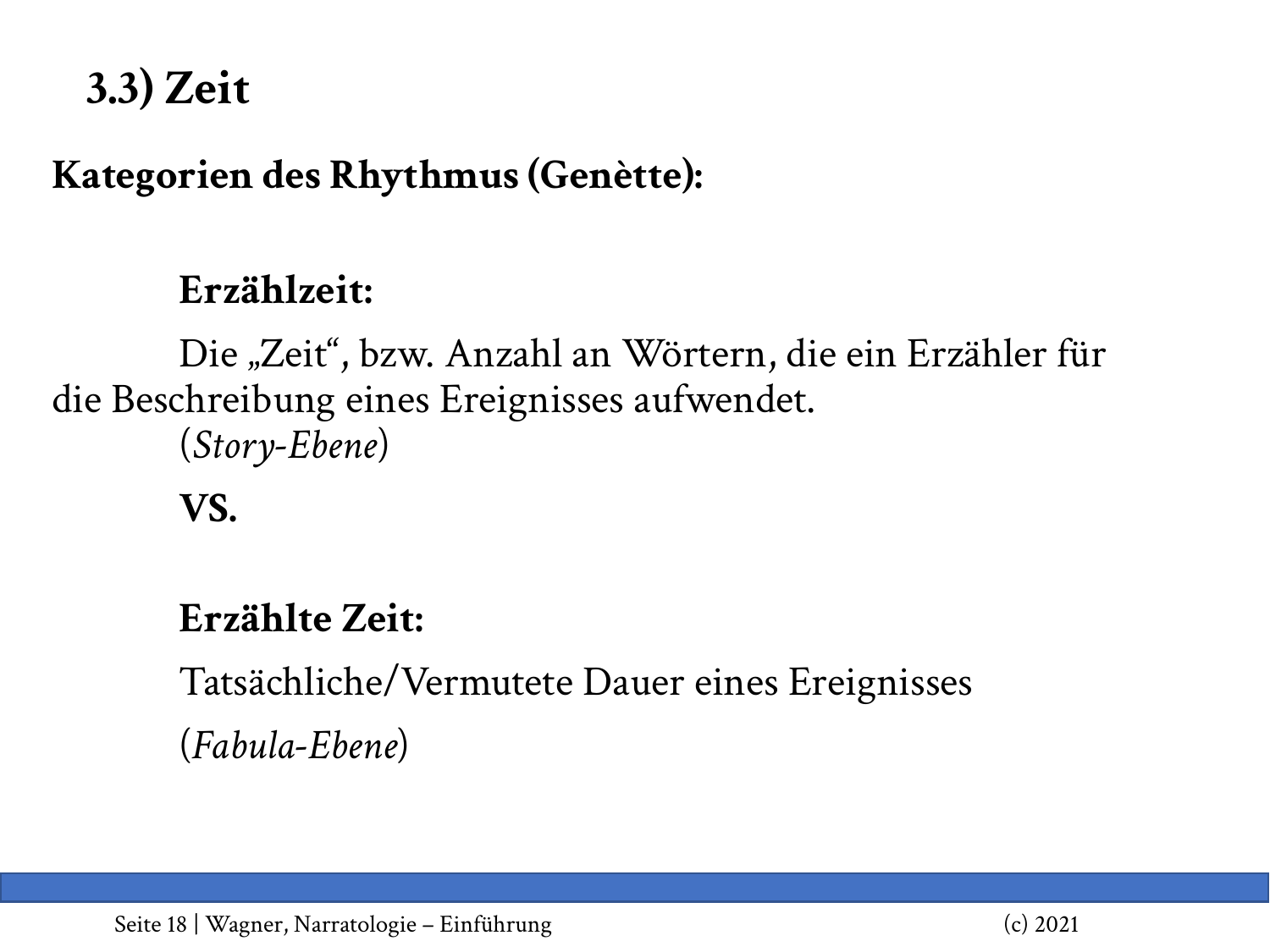

# 3.3) Zeit
Kategorien des Rhythmus (Genètte):

	Erzählzeit:
	Die „Zeit“, bzw. Anzahl an Wörtern, die ein Erzähler für 	die Beschreibung eines Ereignisses aufwendet.
	(Story-Ebene)
	VS.

	Erzählte Zeit:
	Tatsächliche/Vermutete Dauer eines Ereignisses
	(Fabula-Ebene)

Seite 18 | Wagner, Narratologie – Einführung		            		(c) 2021